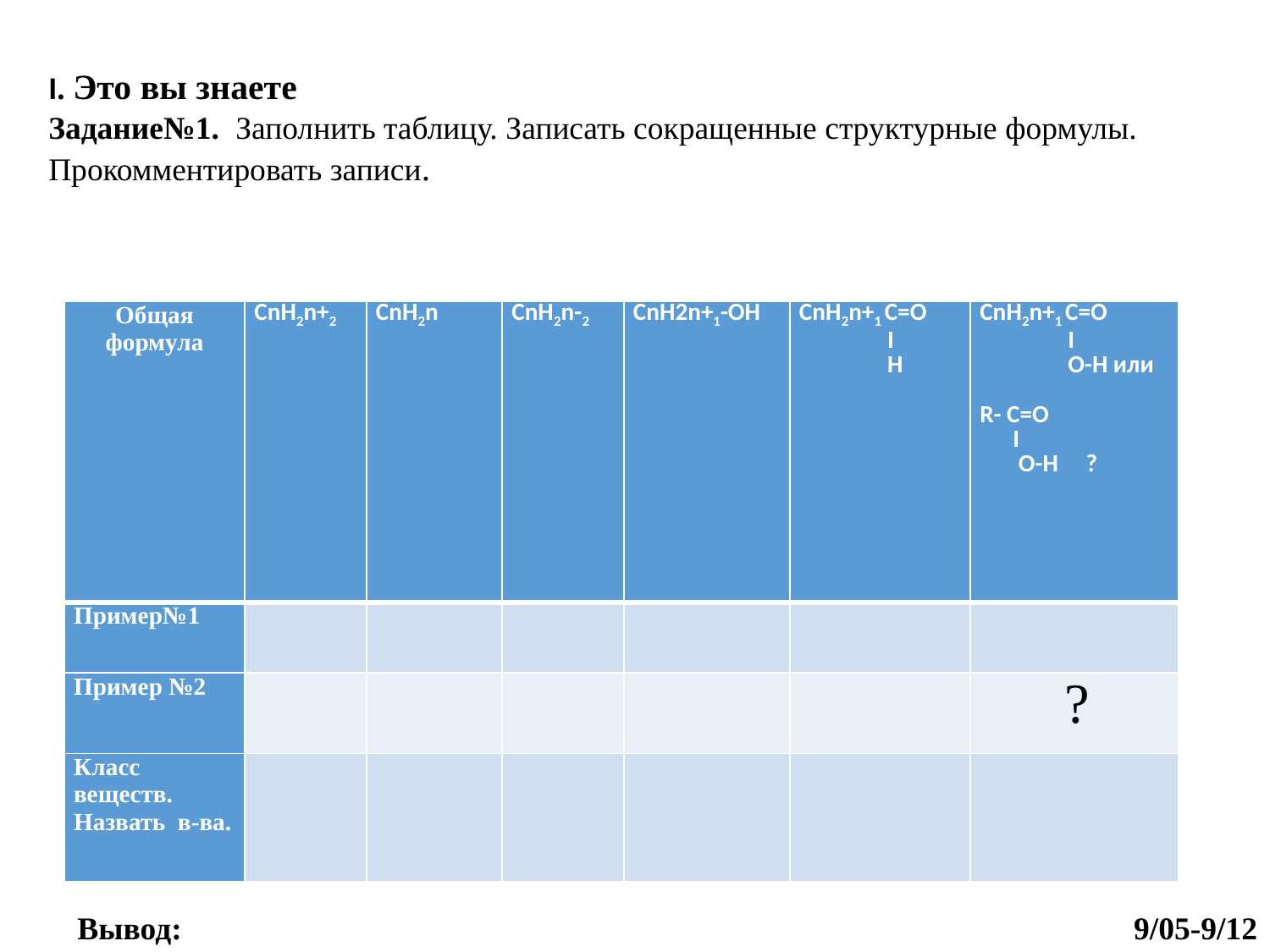

I. Это вы знаете
Задание№1.  Заполнить таблицу. Записать сокращенные структурные формулы. Прокомментировать записи.
| Общая формула | CnH2n+2 | CnH2n | CnH2n-2 | CnH2n+1-OH | CnH2n+1 C=O I H | CnH2n+1 C=O I O-H или   R- C=O I O-H ? |
| --- | --- | --- | --- | --- | --- | --- |
| Пример№1 |  |  |  |  |  |  |
| Пример №2 |  |  |  |  |  | ? |
| Класс веществ. Назвать в-ва. |  |  |  |  |  |  |
Вывод:
9/05-9/12